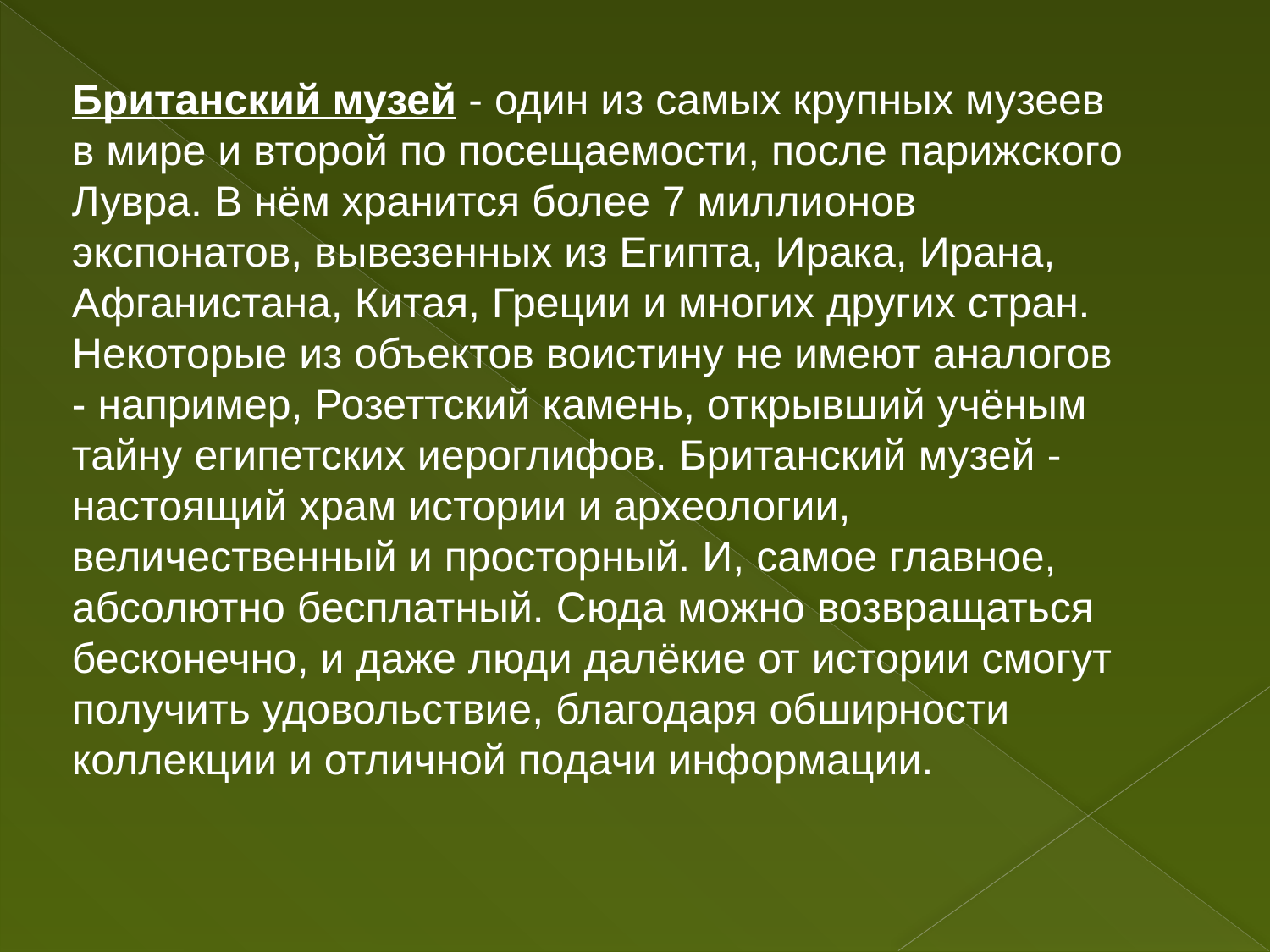

Британский музей - один из самых крупных музеев в мире и второй по посещаемости, после парижского Лувра. В нём хранится более 7 миллионов экспонатов, вывезенных из Египта, Ирака, Ирана, Афганистана, Китая, Греции и многих других стран. Некоторые из объектов воистину не имеют аналогов - например, Розеттский камень, открывший учёным тайну египетских иероглифов. Британский музей - настоящий храм истории и археологии, величественный и просторный. И, самое главное, абсолютно бесплатный. Сюда можно возвращаться бесконечно, и даже люди далёкие от истории смогут получить удовольствие, благодаря обширности коллекции и отличной подачи информации.